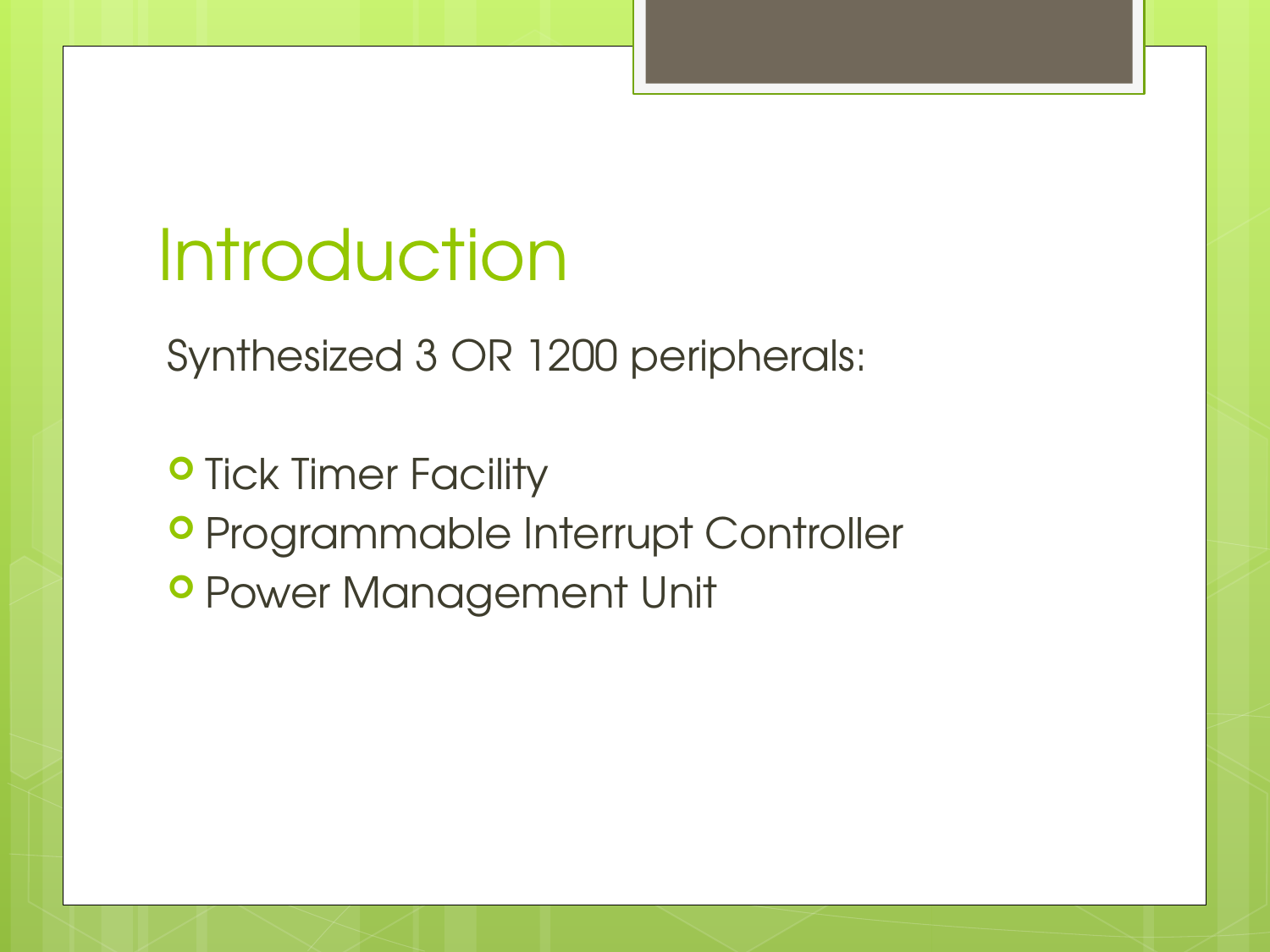

# Introduction
Synthesized 3 OR 1200 peripherals:

Tick Timer Facility
Programmable Interrupt Controller
Power Management Unit